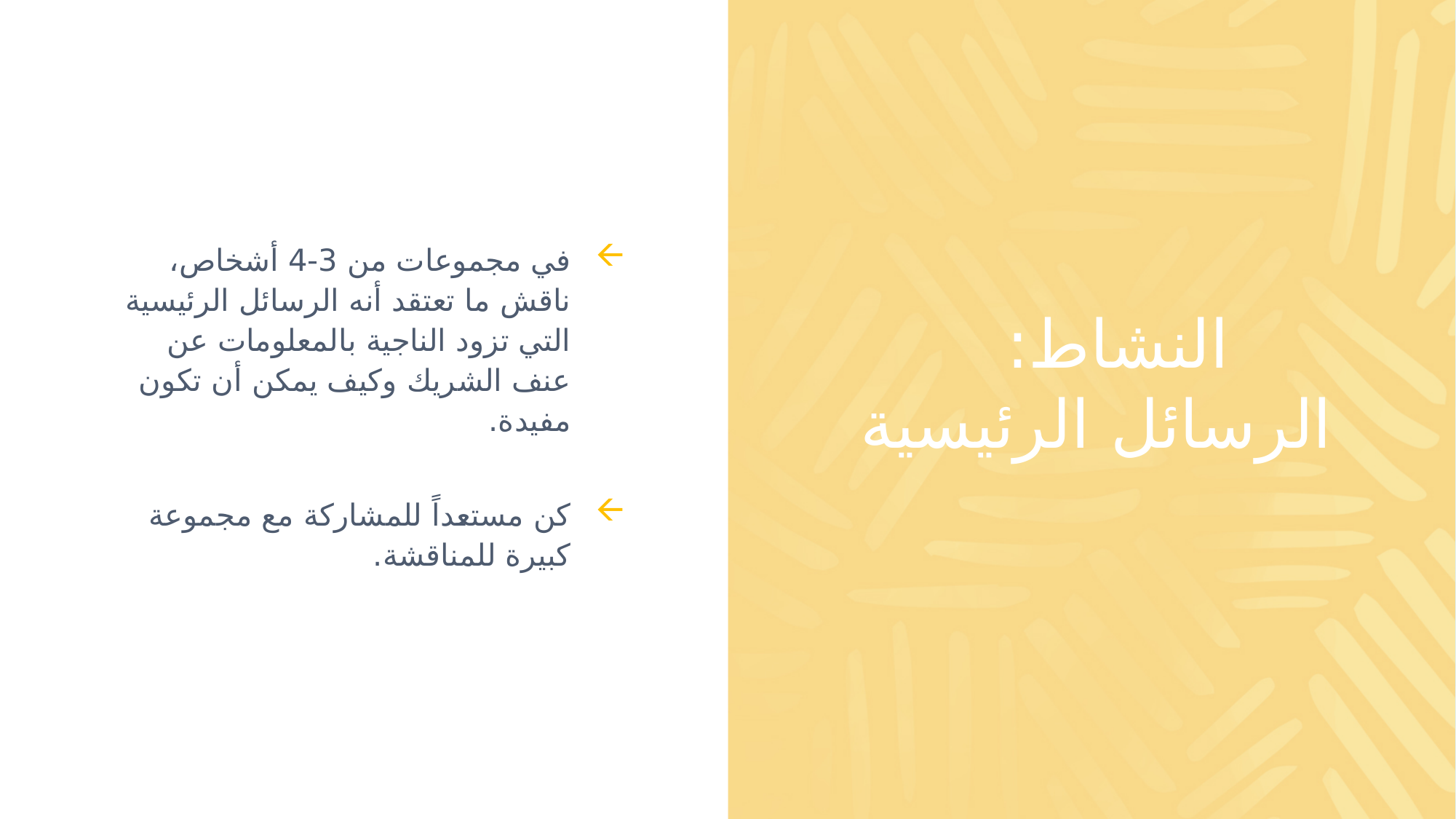

في مجموعات من 3-4 أشخاص، ناقش ما تعتقد أنه الرسائل الرئيسية التي تزود الناجية بالمعلومات عن عنف الشريك وكيف يمكن أن تكون مفيدة.
كن مستعداً للمشاركة مع مجموعة كبيرة للمناقشة.
# النشاط: الرسائل الرئيسية